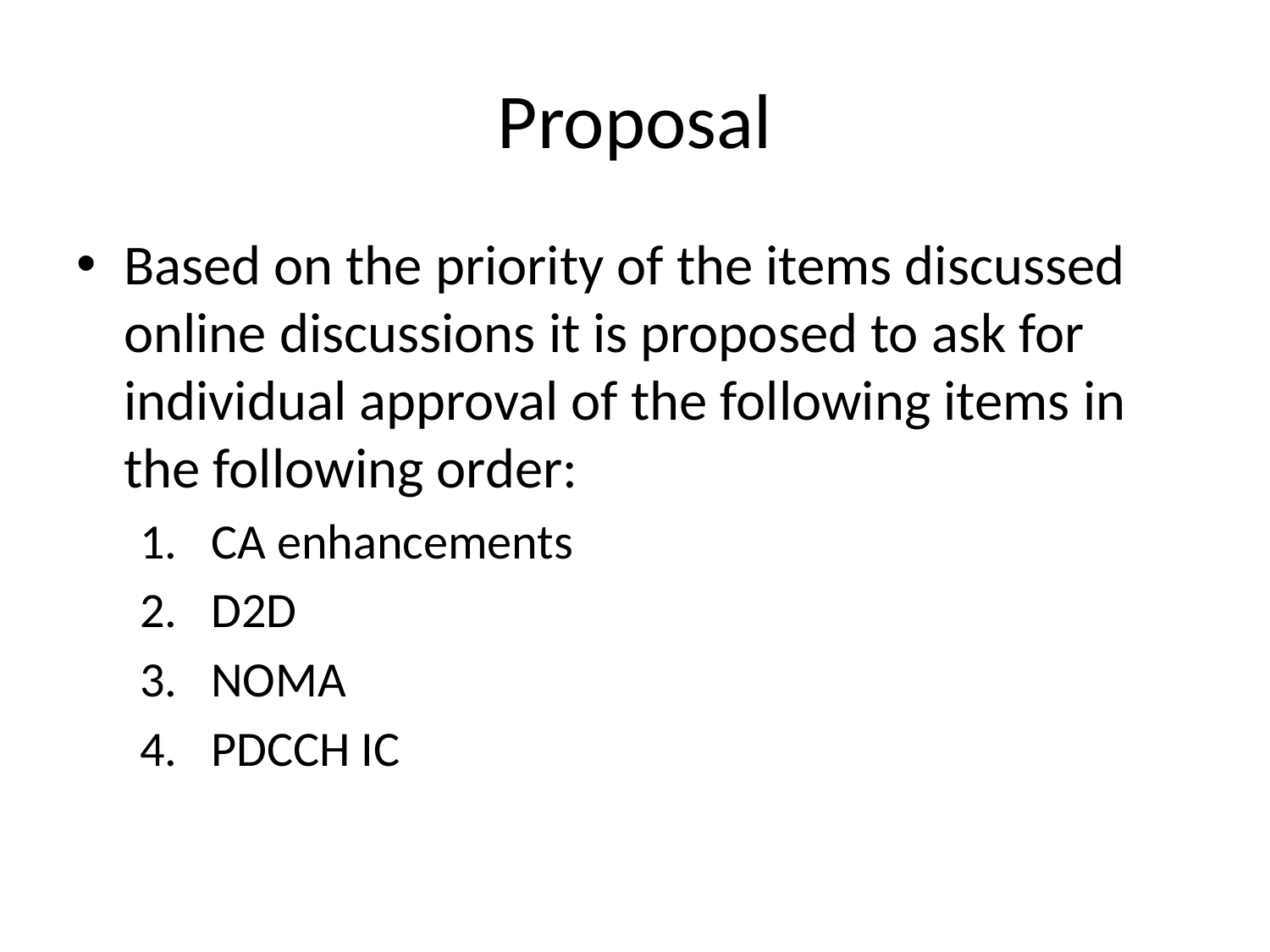

# Proposal
Based on the priority of the items discussed online discussions it is proposed to ask for individual approval of the following items in the following order:
CA enhancements
D2D
NOMA
PDCCH IC